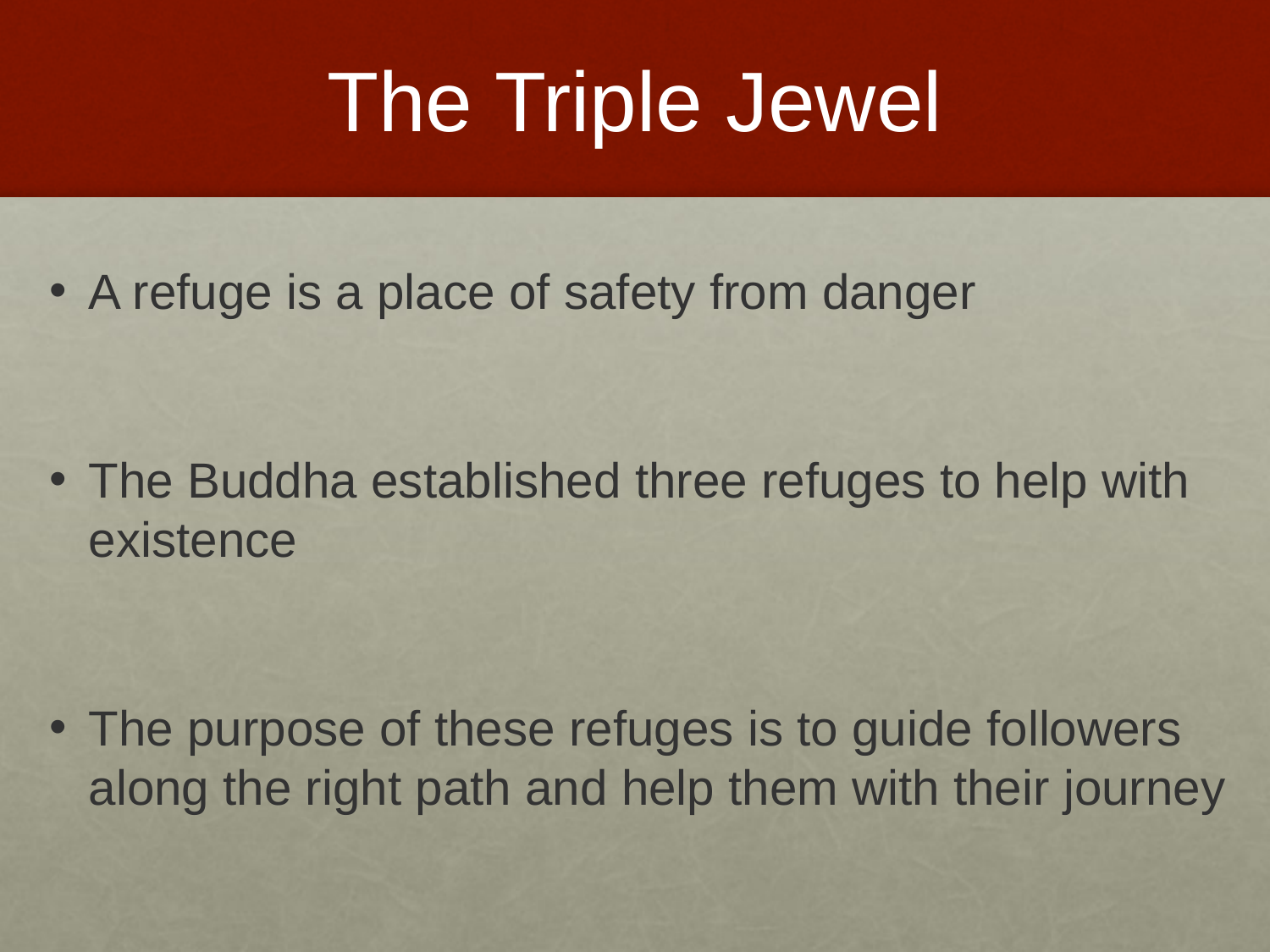

# The Triple Jewel
A refuge is a place of safety from danger

The Buddha established three refuges to help with existence

The purpose of these refuges is to guide followers along the right path and help them with their journey